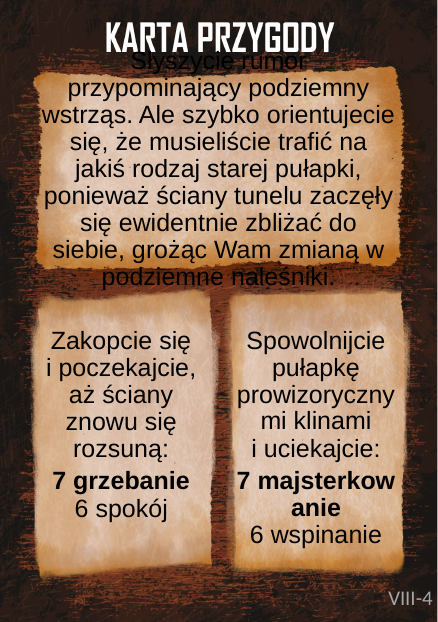

# Słyszycie rumor przypominający podziemny wstrząs. Ale szybko orientujecie się, że musieliście trafić na jakiś rodzaj starej pułapki, ponieważ ściany tunelu zaczęły się ewidentnie zbliżać do siebie, grożąc Wam zmianą w podziemne naleśniki.
Zakopcie się
i poczekajcie, aż ściany znowu się rozsuną:
7 grzebanie
6 spokój
Spowolnijcie pułapkę prowizorycznymi klinami
i uciekajcie:
7 majsterkowanie
6 wspinanie
VIII-4